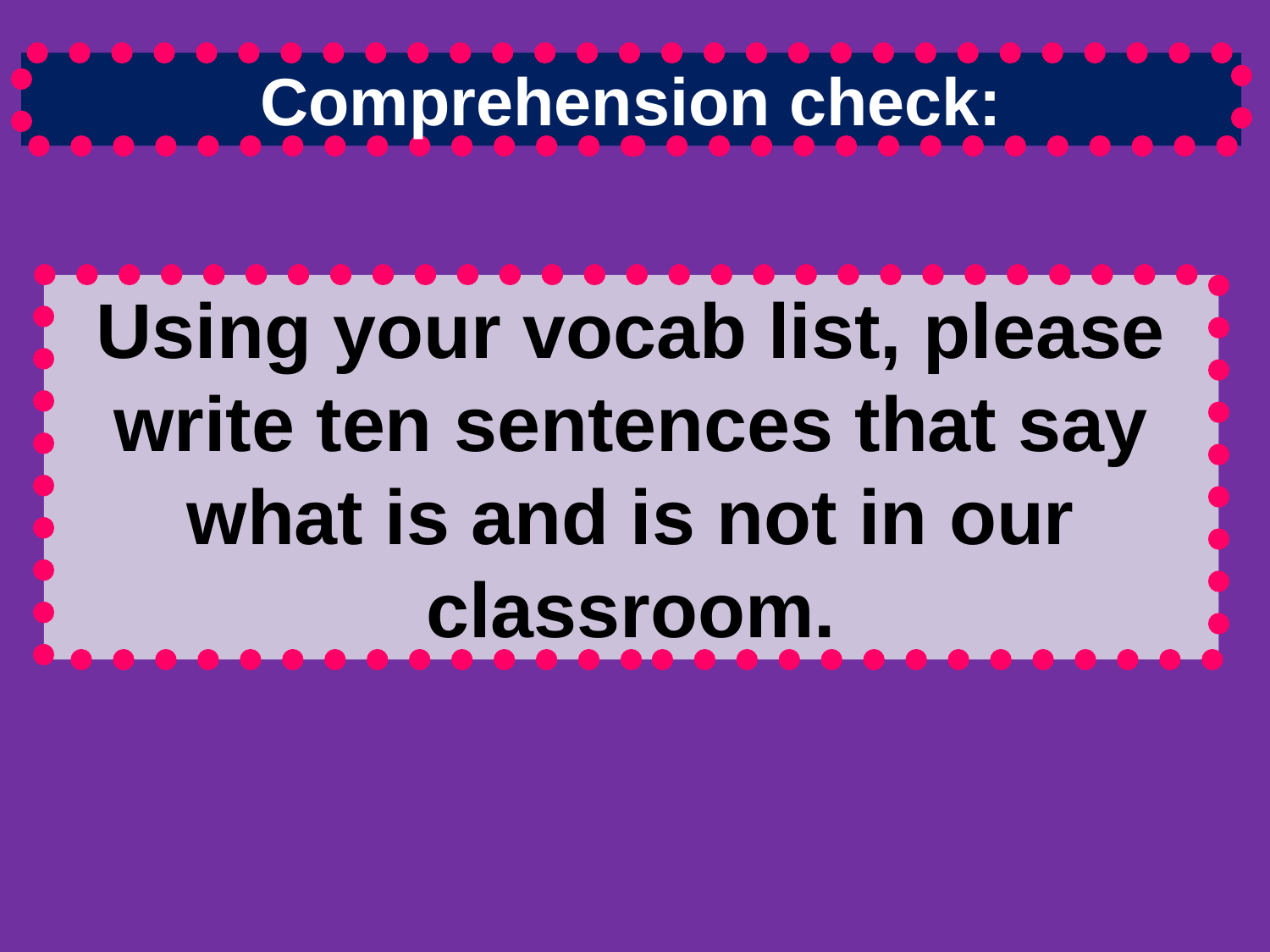

Comprehension check:
Using your vocab list, please write ten sentences that say what is and is not in our classroom.